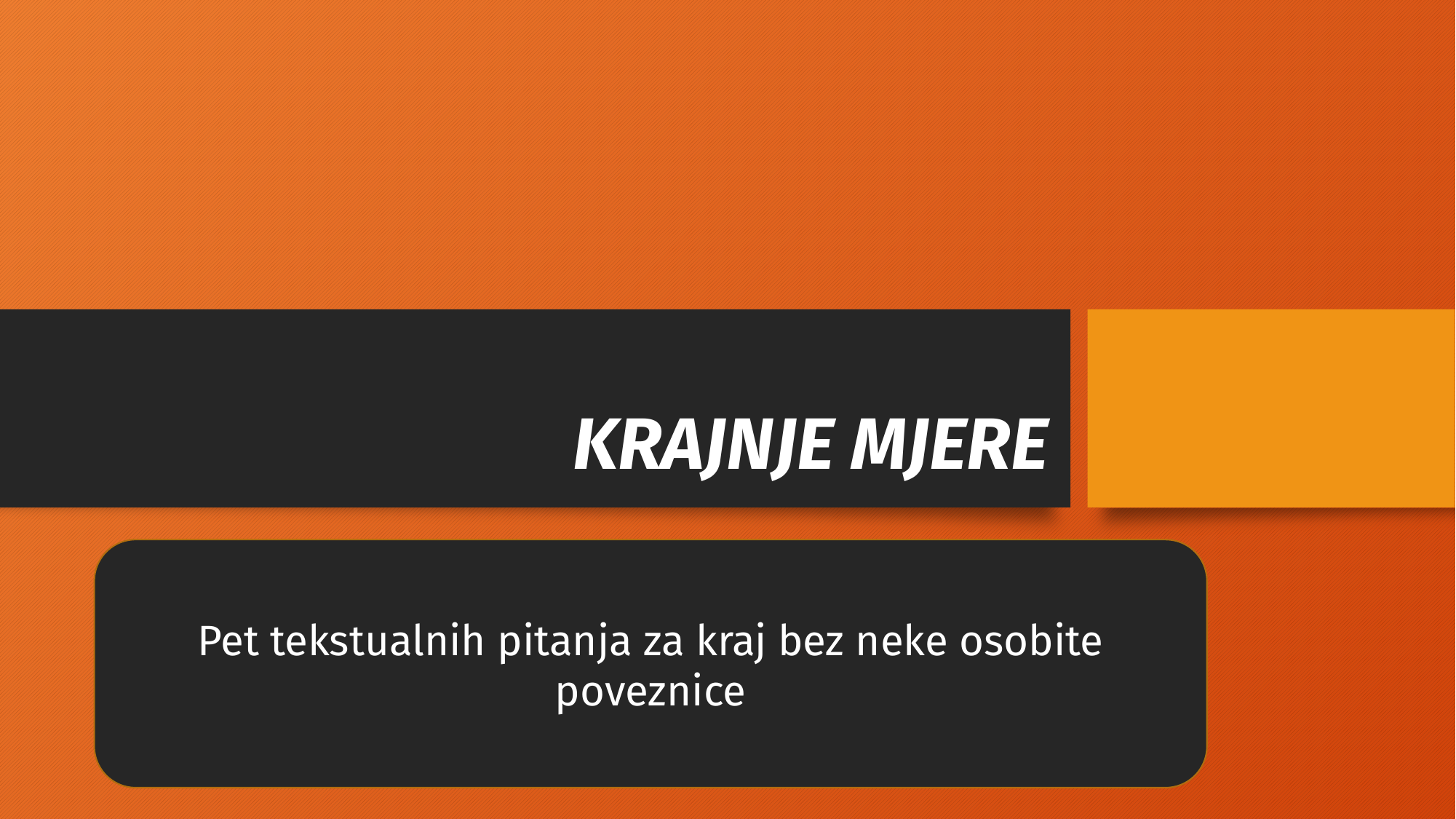

# KRAJNJE MJERE
Pet tekstualnih pitanja za kraj bez neke osobite poveznice